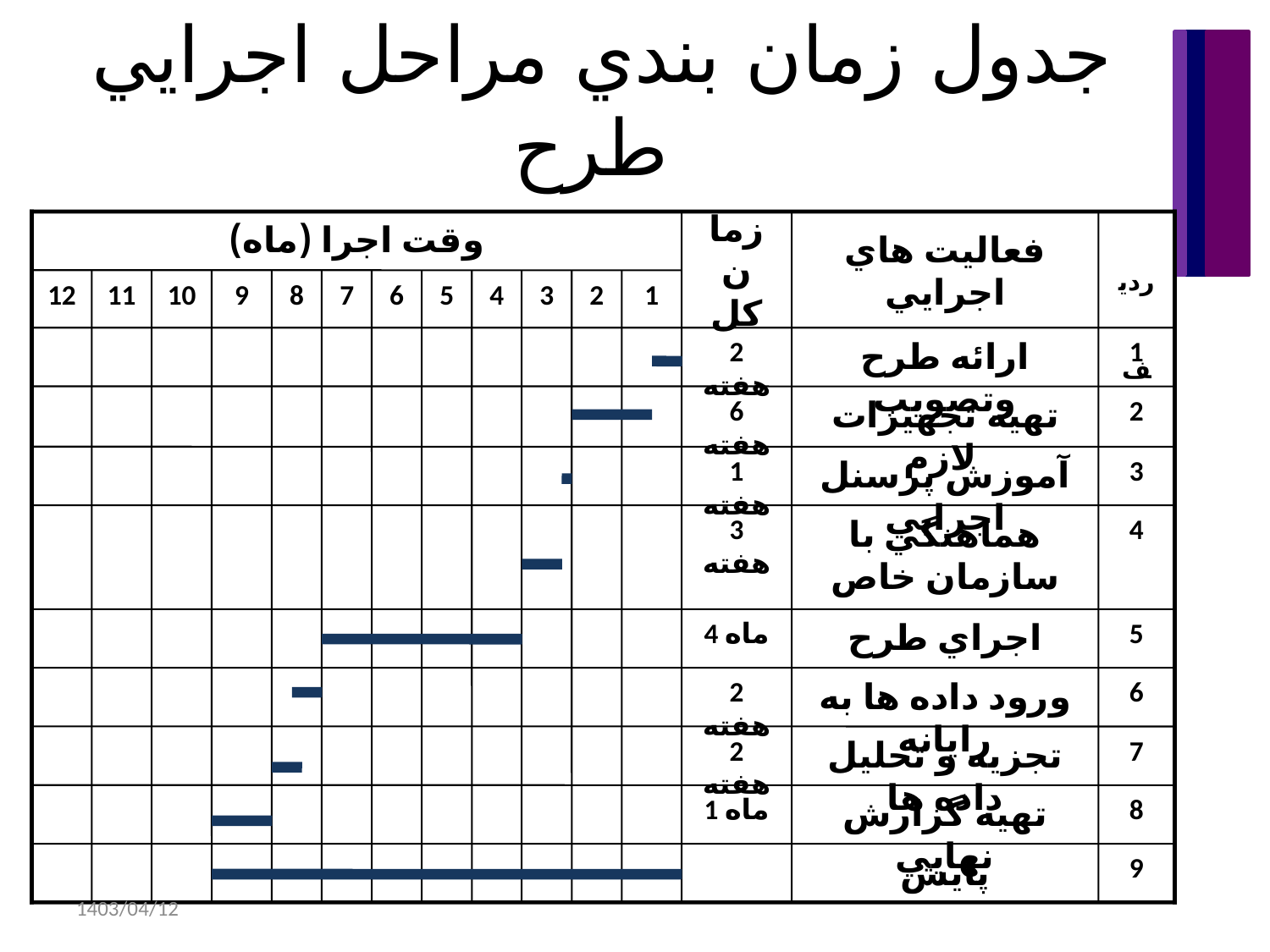

# جدول زمان بندي مراحل اجرايي طرح
وقت اجرا (ماه)

زمان كل

فعاليت هاي اجرايي

رديف
12

11

10

9

8

7

6

5

4

3

2

1

2 هفته
ارائه طرح وتصويب
1

6 هفته
تهيه تجهيزات لازم
2

1 هفته
آموزش پرسنل اجرايي
3

3 هفته
هماهنگي با سازمان خاص
4

4 ماه
اجراي طرح
5

2 هفته
ورود داده ها به رايانه
6

2 هفته
تجزيه و تحليل داده ها
7

1 ماه
تهيه گزارش نهايي
8

پايش
9

1403/04/12